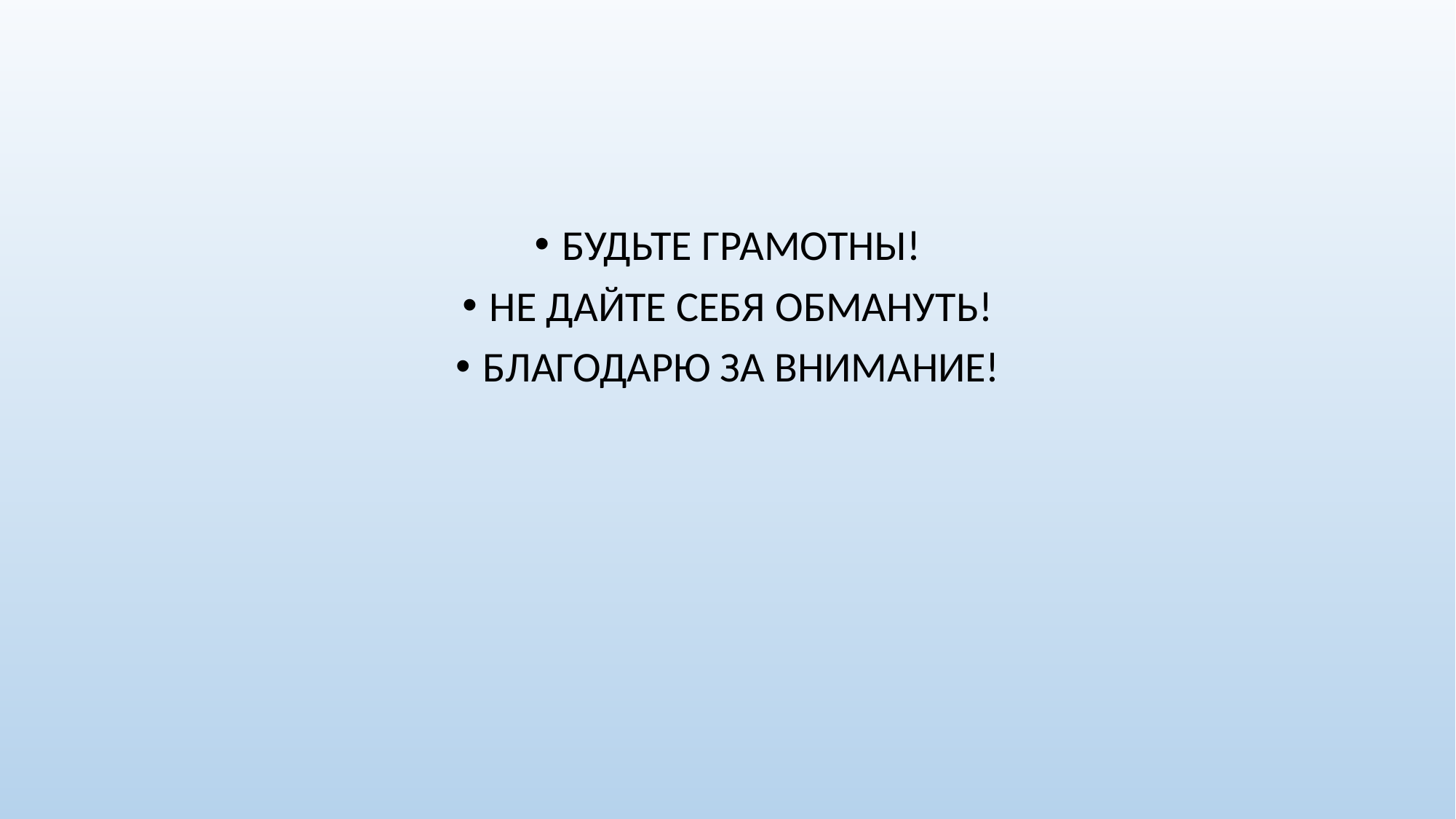

БУДЬТЕ ГРАМОТНЫ!
НЕ ДАЙТЕ СЕБЯ ОБМАНУТЬ!
БЛАГОДАРЮ ЗА ВНИМАНИЕ!